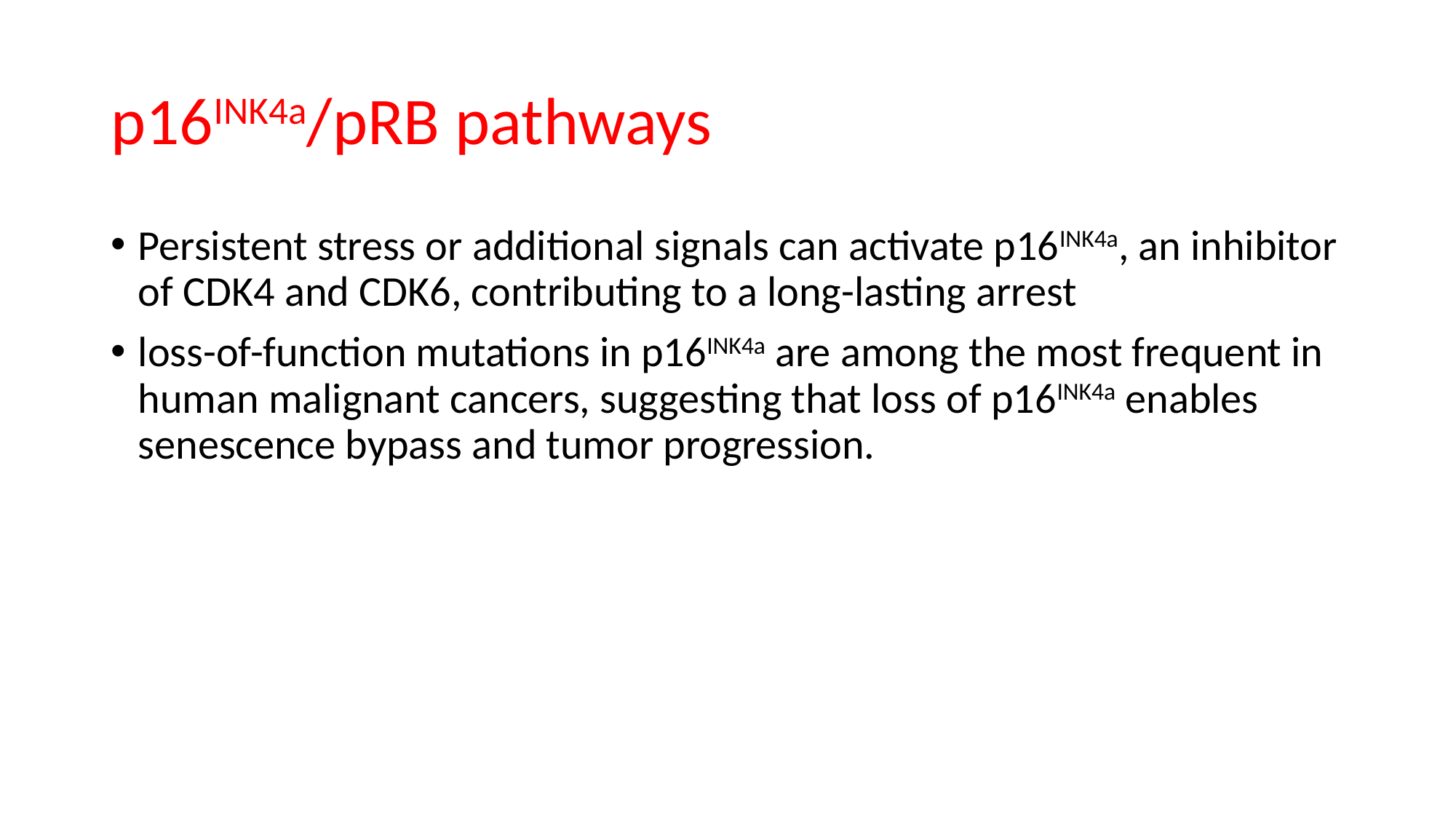

# p16INK4a/pRB pathways
Persistent stress or additional signals can activate p16INK4a, an inhibitor of CDK4 and CDK6, contributing to a long-lasting arrest
loss-of-function mutations in p16INK4a are among the most frequent in human malignant cancers, suggesting that loss of p16INK4a enables senescence bypass and tumor progression.